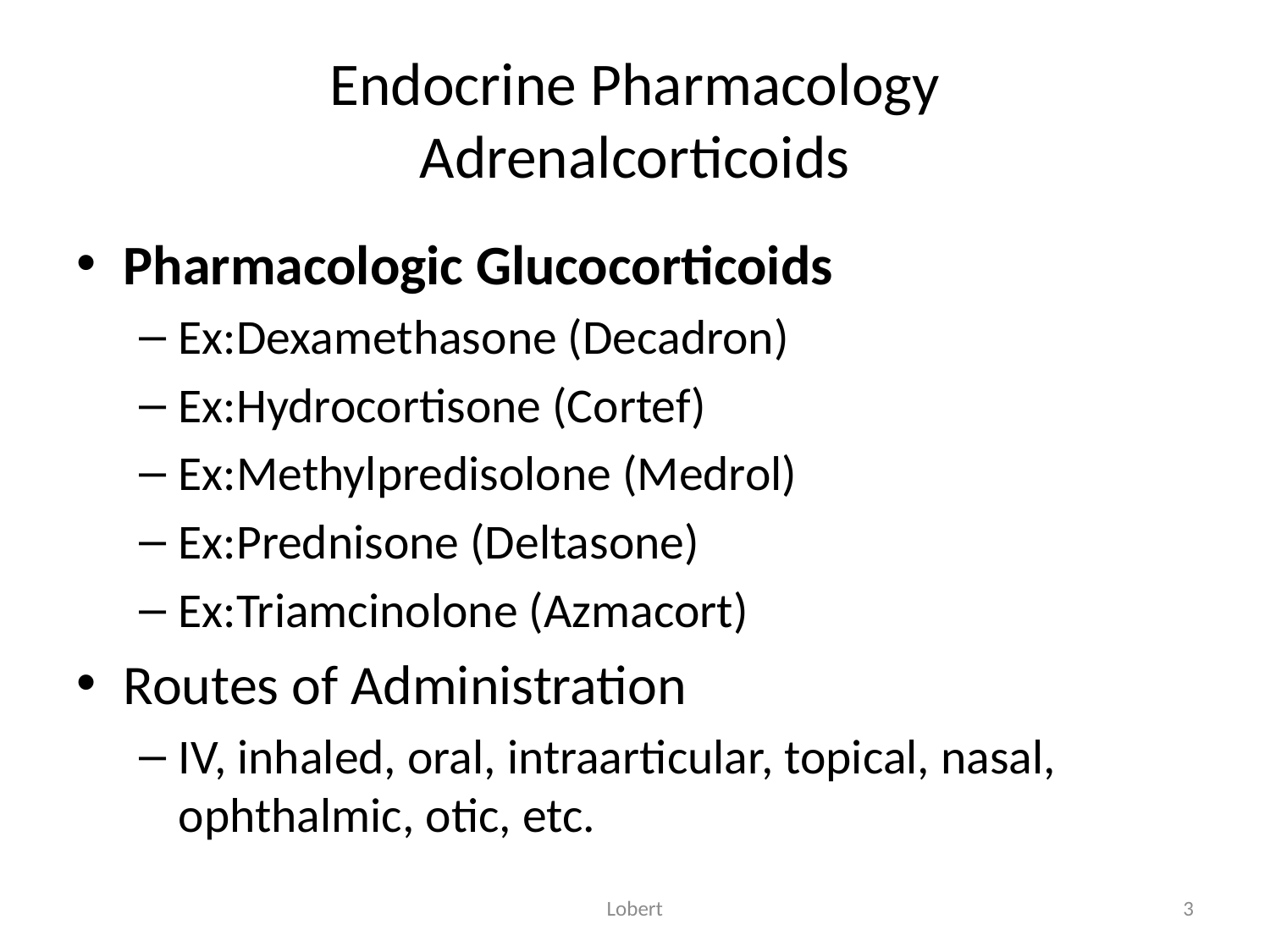

# Endocrine Pharmacology Adrenalcorticoids
Pharmacologic Glucocorticoids
Ex:Dexamethasone (Decadron)
Ex:Hydrocortisone (Cortef)
Ex:Methylpredisolone (Medrol)
Ex:Prednisone (Deltasone)
Ex:Triamcinolone (Azmacort)
Routes of Administration
IV, inhaled, oral, intraarticular, topical, nasal, ophthalmic, otic, etc.

Lobert
3